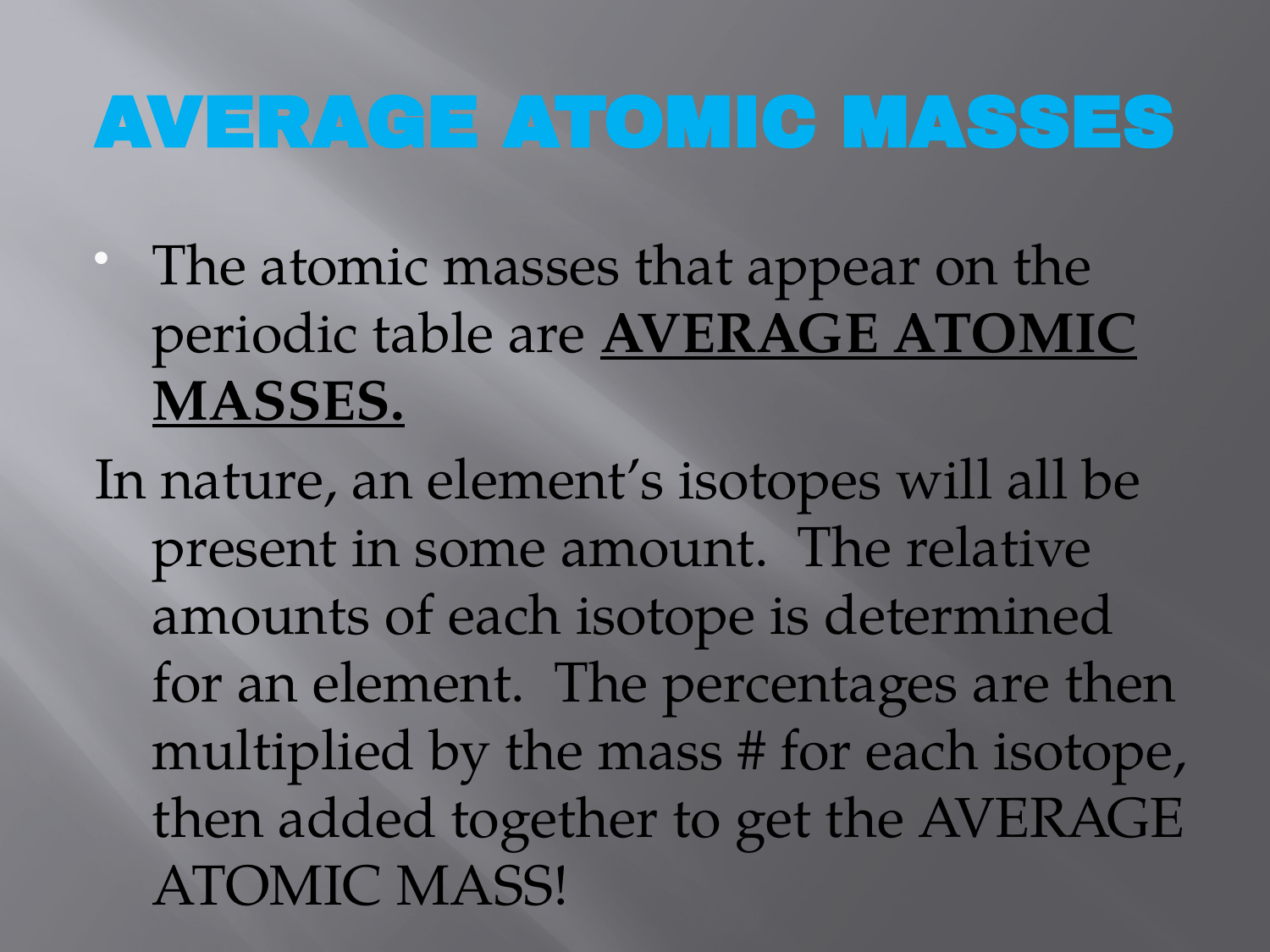

# AVERAGE ATOMIC MASSES
The atomic masses that appear on the periodic table are AVERAGE ATOMIC MASSES.
In nature, an element’s isotopes will all be present in some amount.  The relative amounts of each isotope is determined for an element.  The percentages are then multiplied by the mass # for each isotope, then added together to get the AVERAGE ATOMIC MASS!